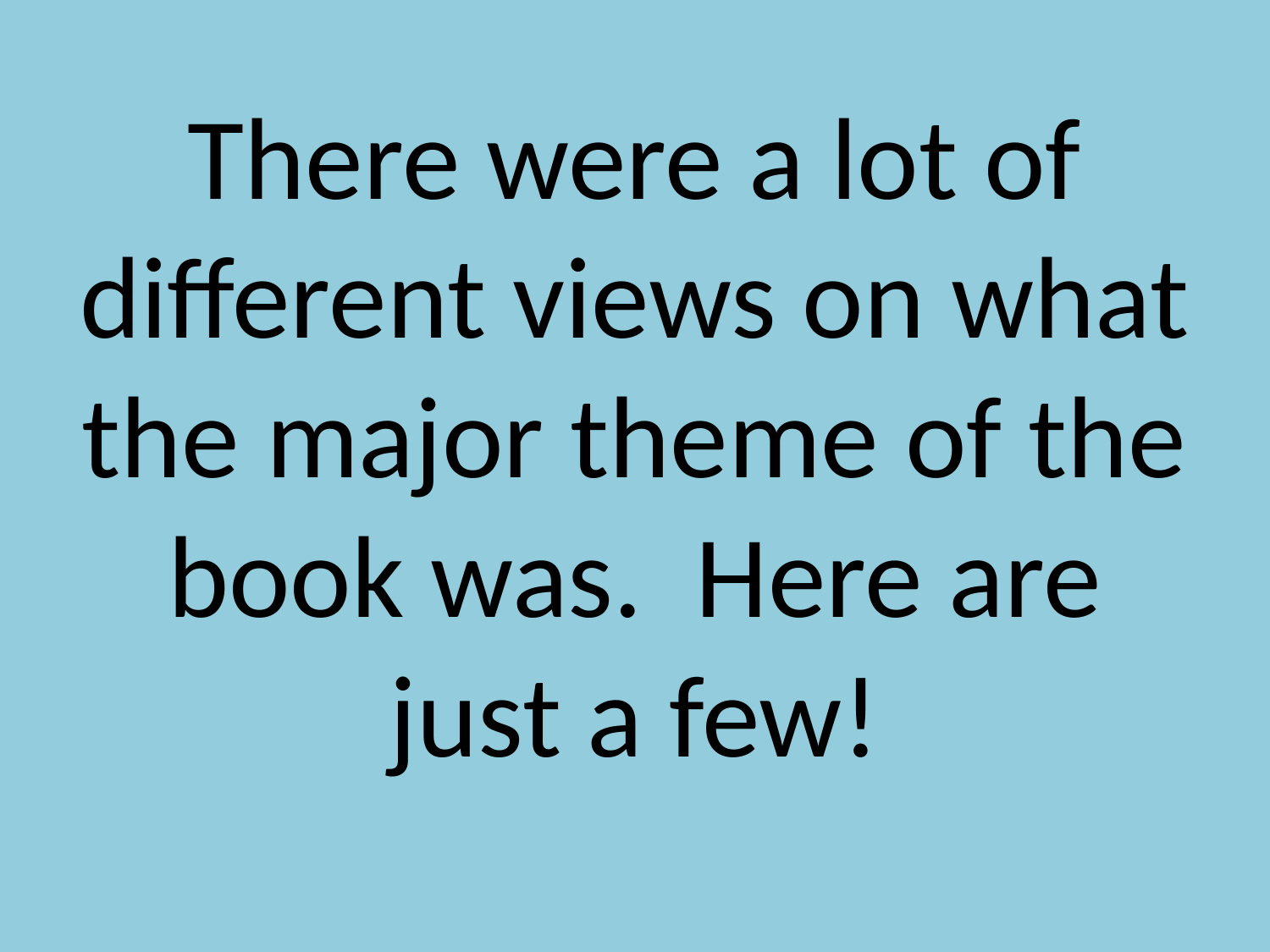

# There were a lot of different views on what the major theme of the book was.  Here are just a few!